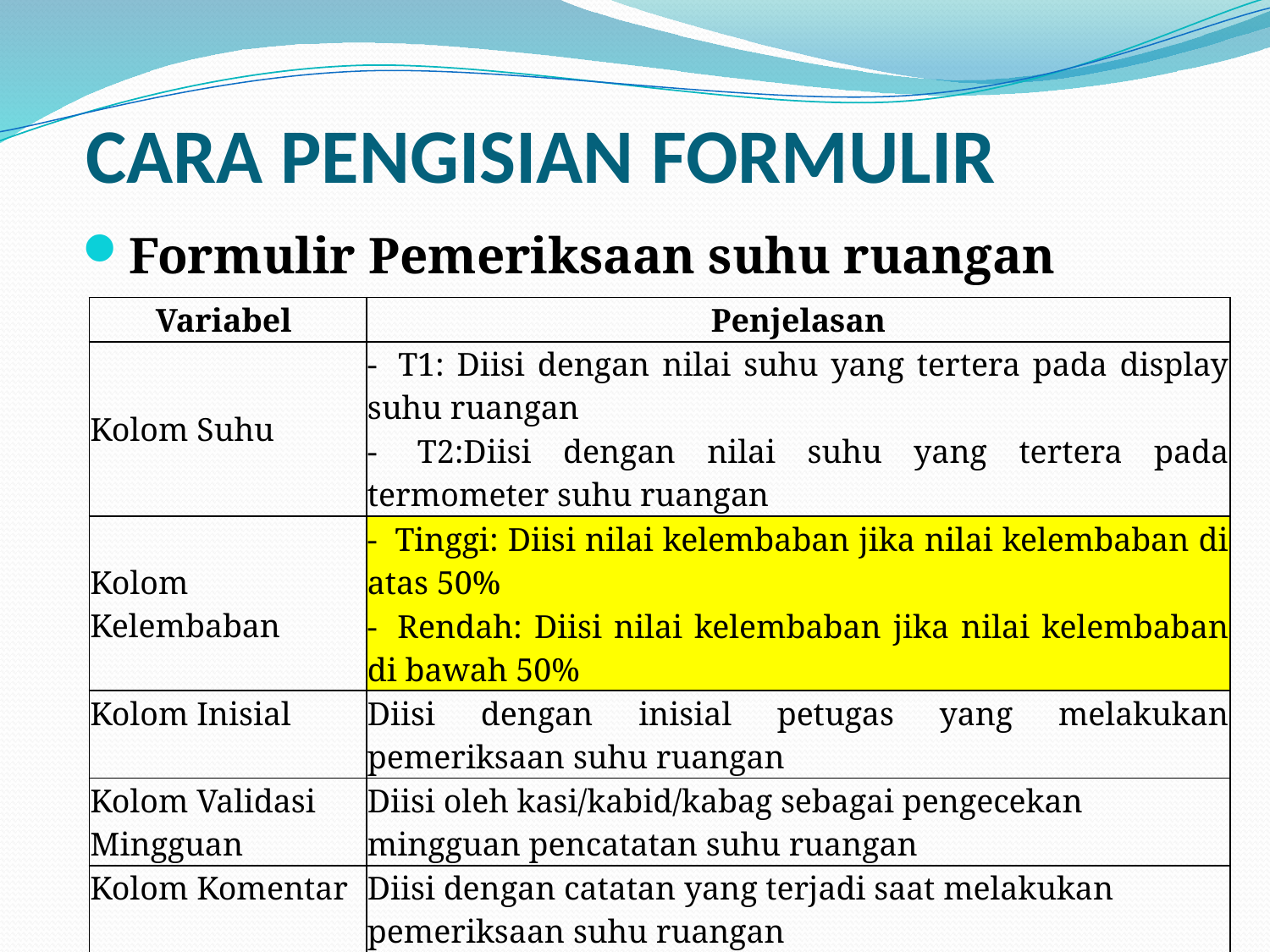

# CARA PENGISIAN FORMULIR
Formulir Pemeriksaan suhu ruangan

| Variabel | Penjelasan |
| --- | --- |
| Kolom Suhu | -  T1: Diisi dengan nilai suhu yang tertera pada display suhu ruangan |
|  | -  T2:Diisi dengan nilai suhu yang tertera pada termometer suhu ruangan |
| Kolom Kelembaban | -  Tinggi: Diisi nilai kelembaban jika nilai kelembaban di atas 50% |
|  | -  Rendah: Diisi nilai kelembaban jika nilai kelembaban di bawah 50% |
| Kolom Inisial | Diisi dengan inisial petugas yang melakukan pemeriksaan suhu ruangan |
| Kolom Validasi Mingguan | Diisi oleh kasi/kabid/kabag sebagai pengecekan mingguan pencatatan suhu ruangan |
| Kolom Komentar | Diisi dengan catatan yang terjadi saat melakukan pemeriksaan suhu ruangan |